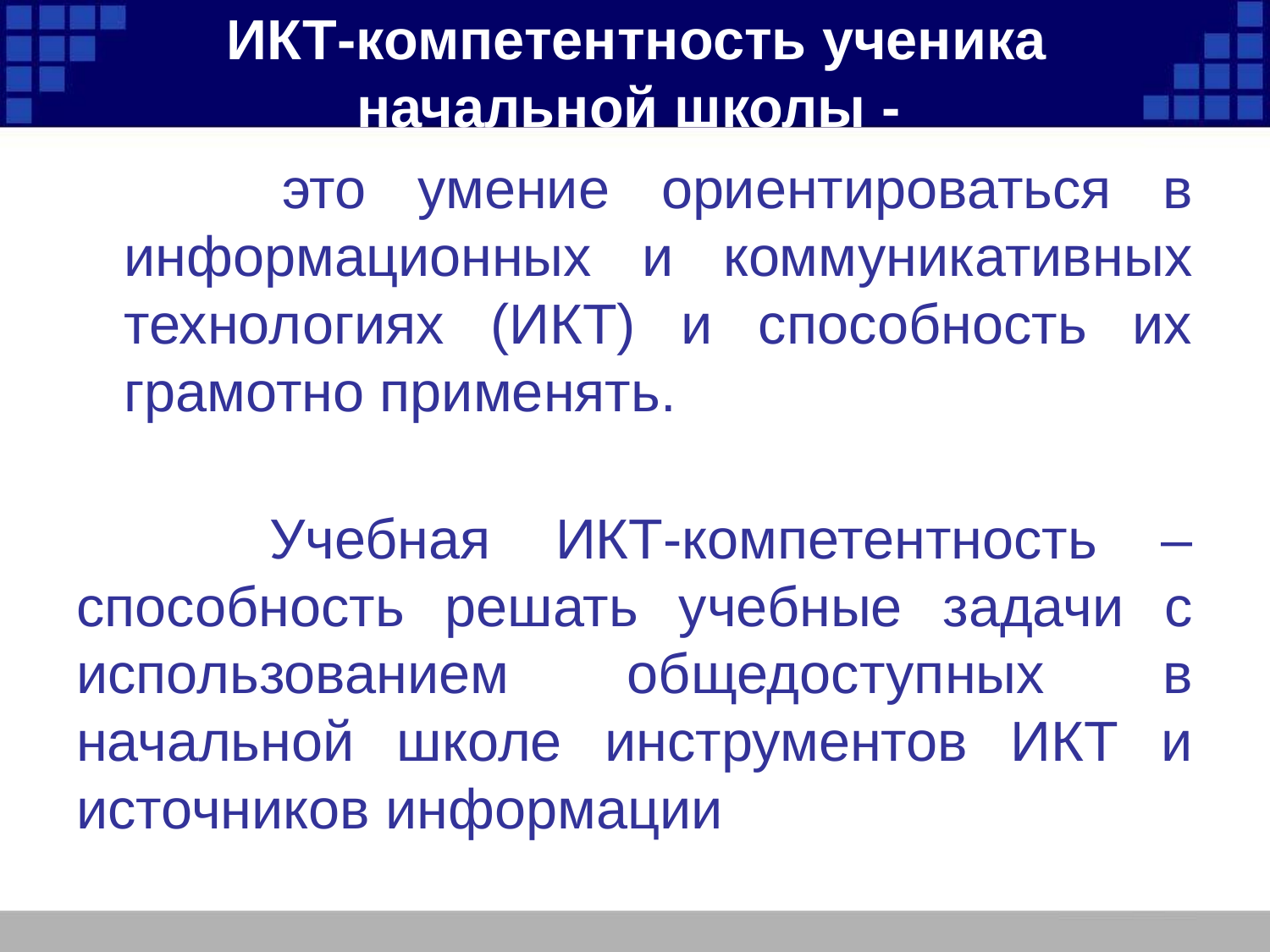

# ИКТ-компетентность ученика начальной школы -
    это умение ориентироваться в информационных и коммуникативных технологиях (ИКТ) и способность их грамотно применять.

   Учебная ИКТ-компетентность – способность решать учебные задачи с использованием общедоступных в начальной школе инструментов ИКТ и источников информации